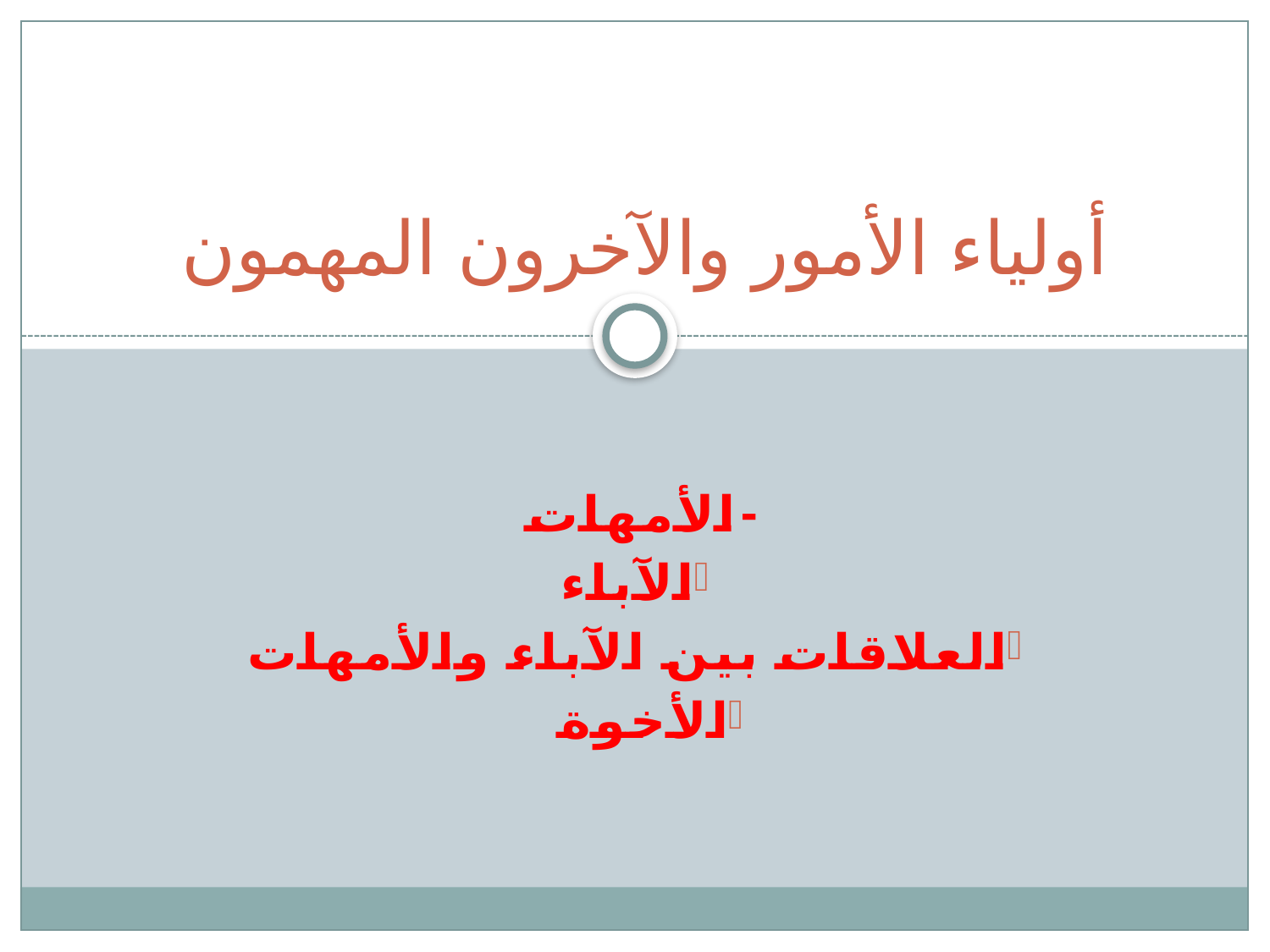

# أولياء الأمور والآخرون المهمون
-الأمهات
الآباء
العلاقات بين الآباء والأمهات
الأخوة